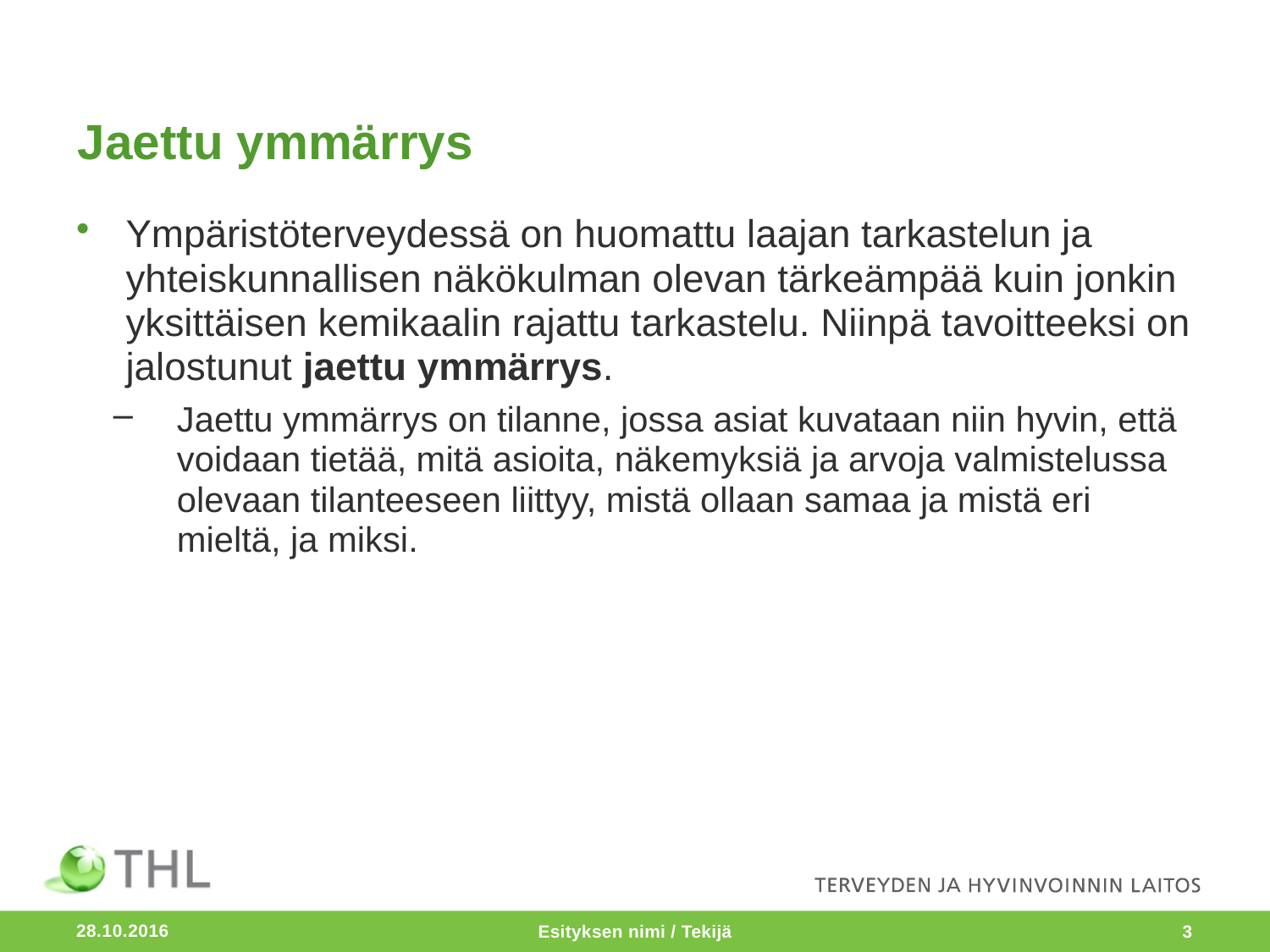

# Jaettu ymmärrys
Ympäristöterveydessä on huomattu laajan tarkastelun ja yhteiskunnallisen näkökulman olevan tärkeämpää kuin jonkin yksittäisen kemikaalin rajattu tarkastelu. Niinpä tavoitteeksi on jalostunut jaettu ymmärrys.
Jaettu ymmärrys on tilanne, jossa asiat kuvataan niin hyvin, että voidaan tietää, mitä asioita, näkemyksiä ja arvoja valmistelussa olevaan tilanteeseen liittyy, mistä ollaan samaa ja mistä eri mieltä, ja miksi.
28.10.2016
Esityksen nimi / Tekijä
3